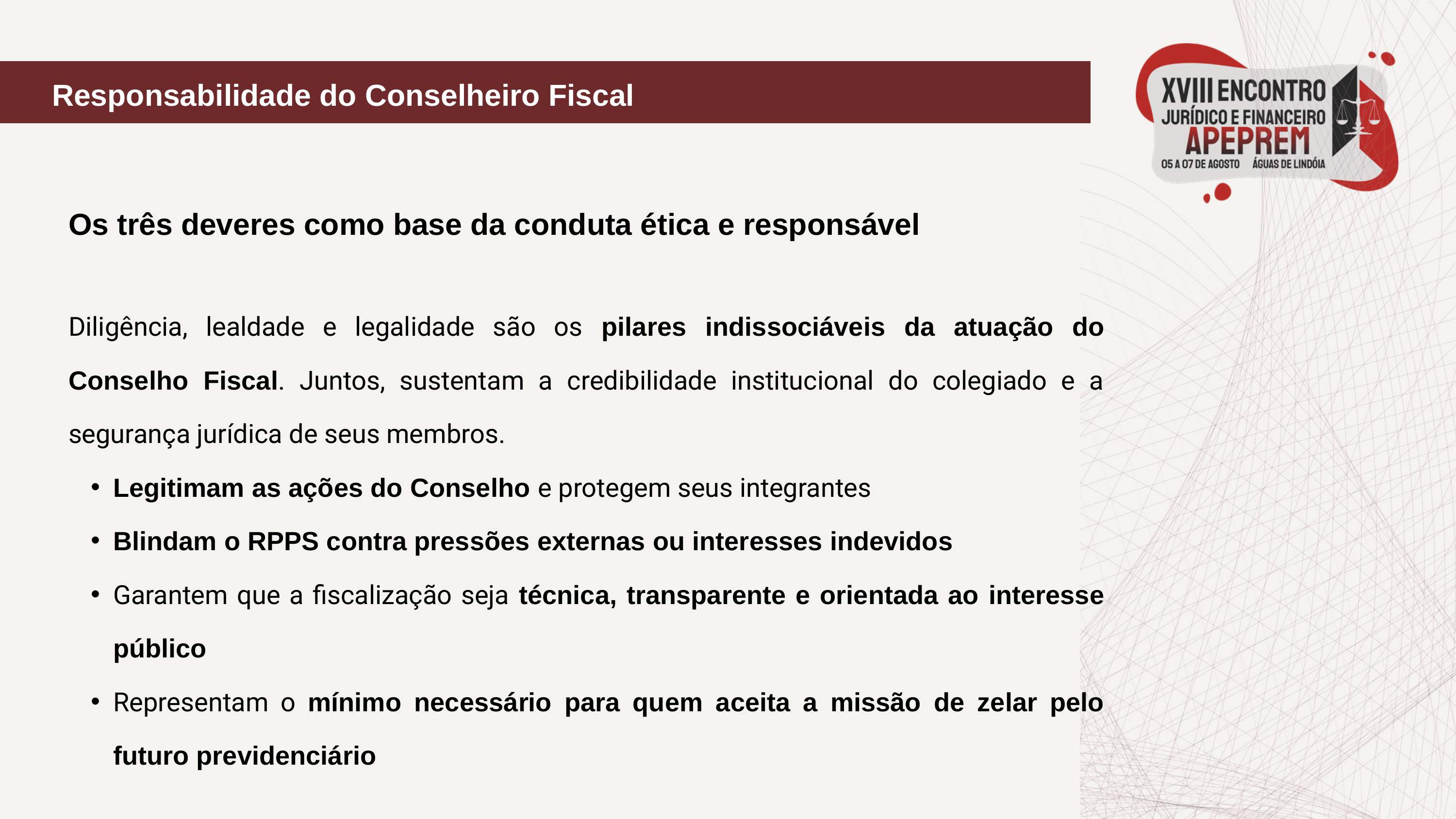

Responsabilidade do Conselheiro Fiscal
Os três deveres como base da conduta ética e responsável
Diligência, lealdade e legalidade são os pilares indissociáveis da atuação do Conselho Fiscal. Juntos, sustentam a credibilidade institucional do colegiado e a segurança jurídica de seus membros.
Legitimam as ações do Conselho e protegem seus integrantes
Blindam o RPPS contra pressões externas ou interesses indevidos
Garantem que a fiscalização seja técnica, transparente e orientada ao interesse público
Representam o mínimo necessário para quem aceita a missão de zelar pelo futuro previdenciário